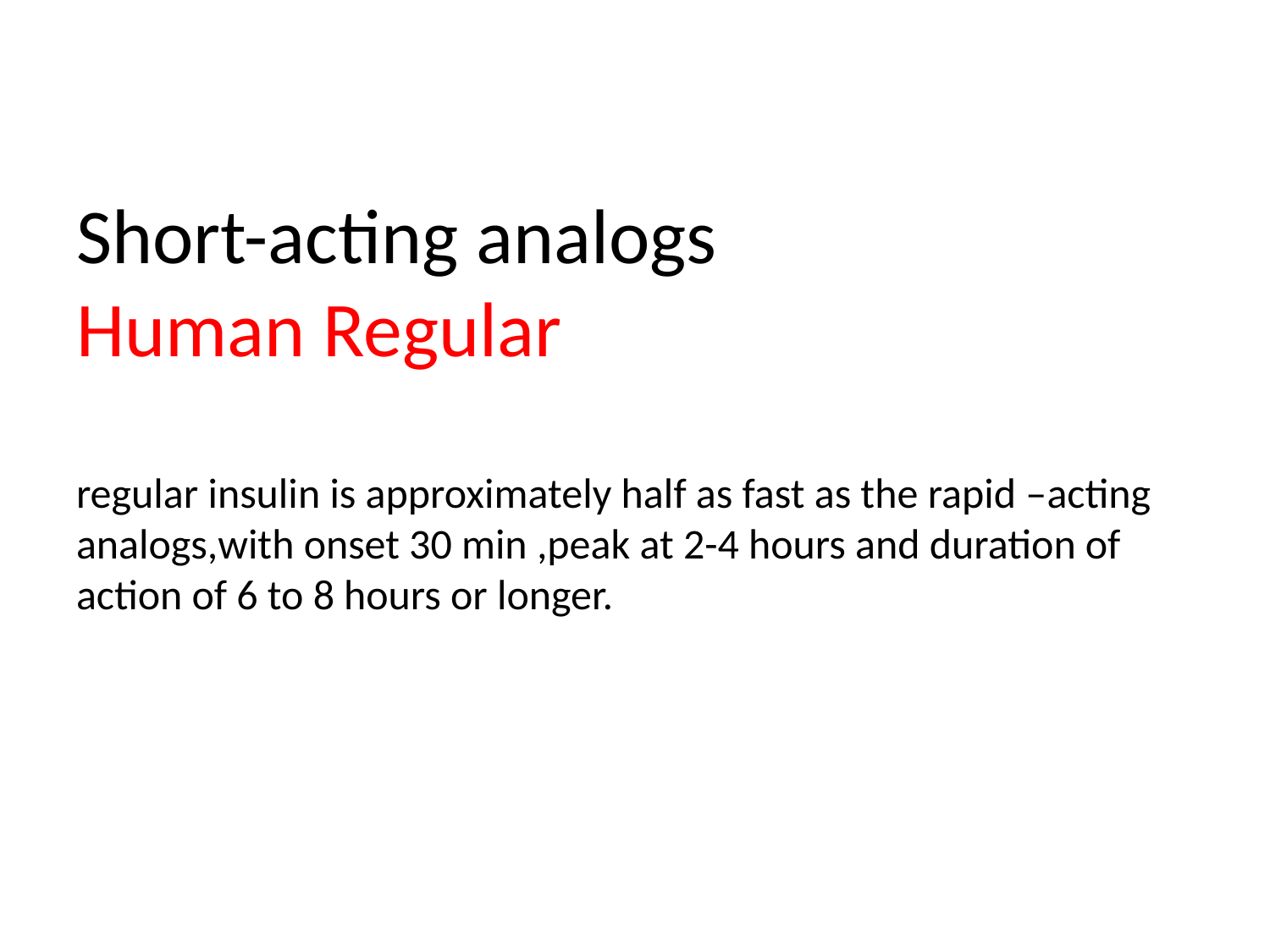

# Short-acting analogs Human Regular regular insulin is approximately half as fast as the rapid –acting analogs,with onset 30 min ,peak at 2-4 hours and duration of action of 6 to 8 hours or longer.